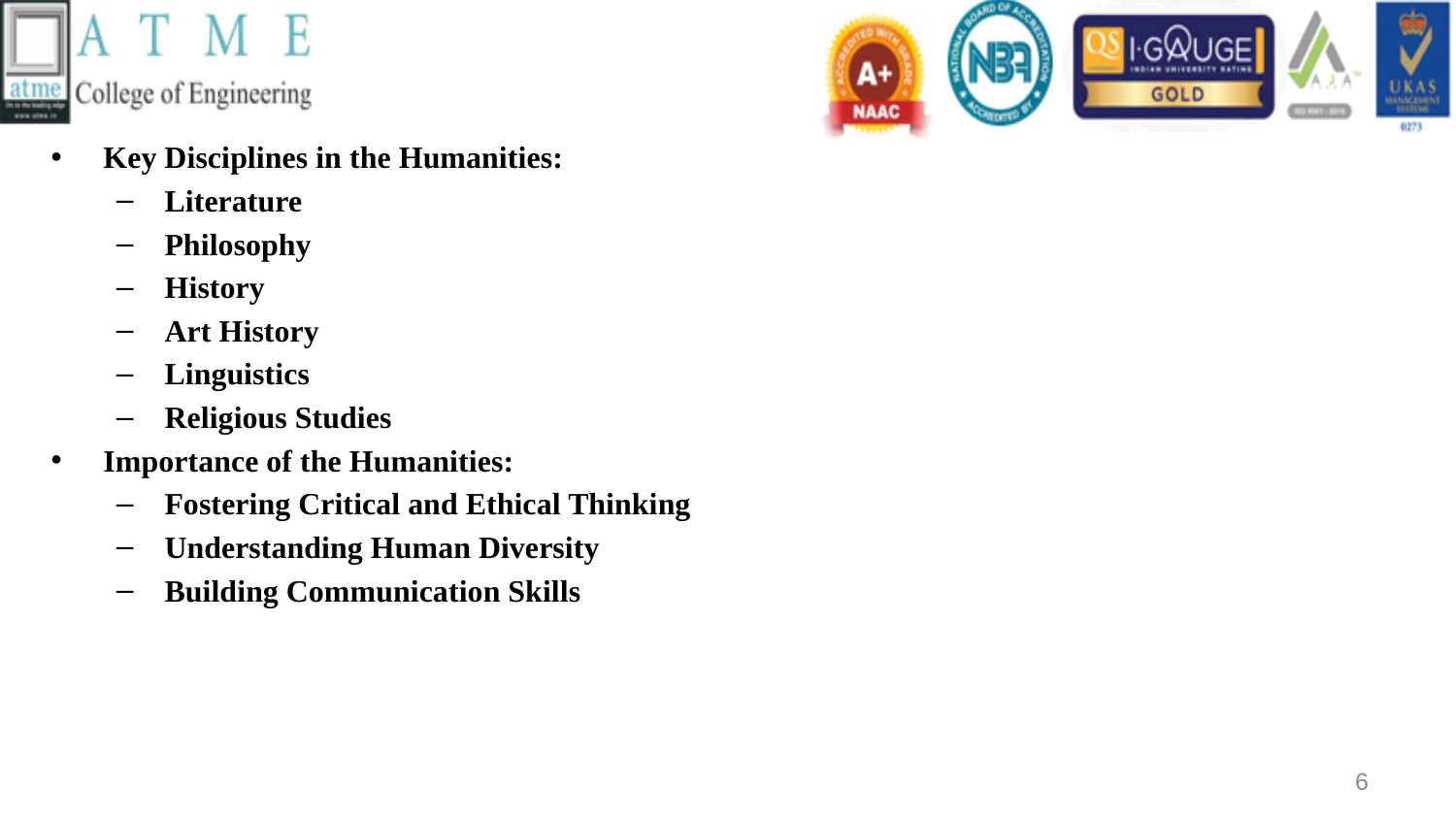

Key Disciplines in the Humanities:
Literature
Philosophy
History
Art History
Linguistics
Religious Studies
Importance of the Humanities:
Fostering Critical and Ethical Thinking
Understanding Human Diversity
Building Communication Skills

6